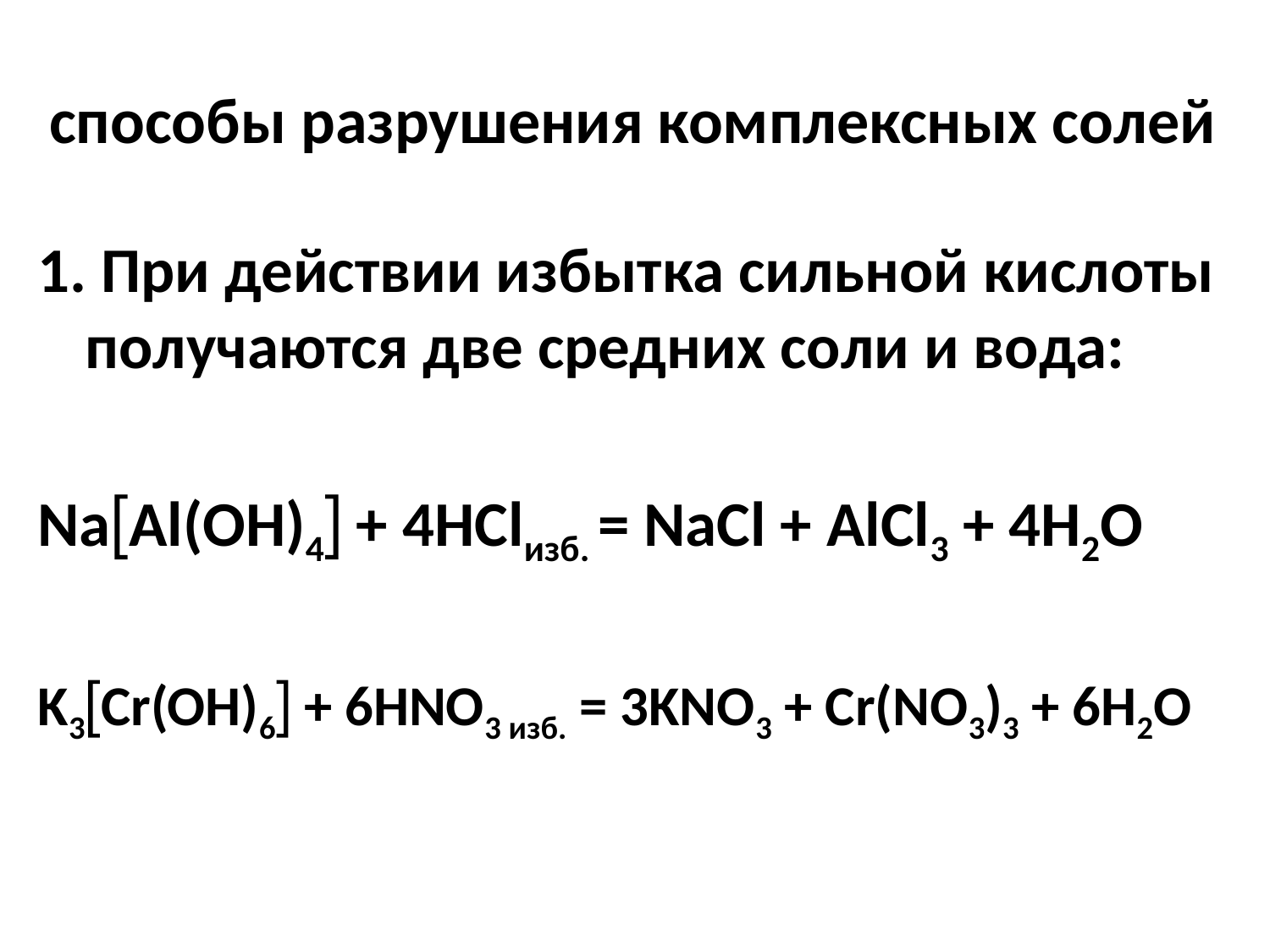

# способы разрушения комплексных солей
1. При действии избытка сильной кислоты получаются две средних соли и вода:

Na[Al(OH)4] + 4HClизб. = NaCl + AlCl3 + 4H2O

K3[Cr(OH)6] + 6HNO3 изб. = 3KNO3 + Cr(NO3)3 + 6H2O